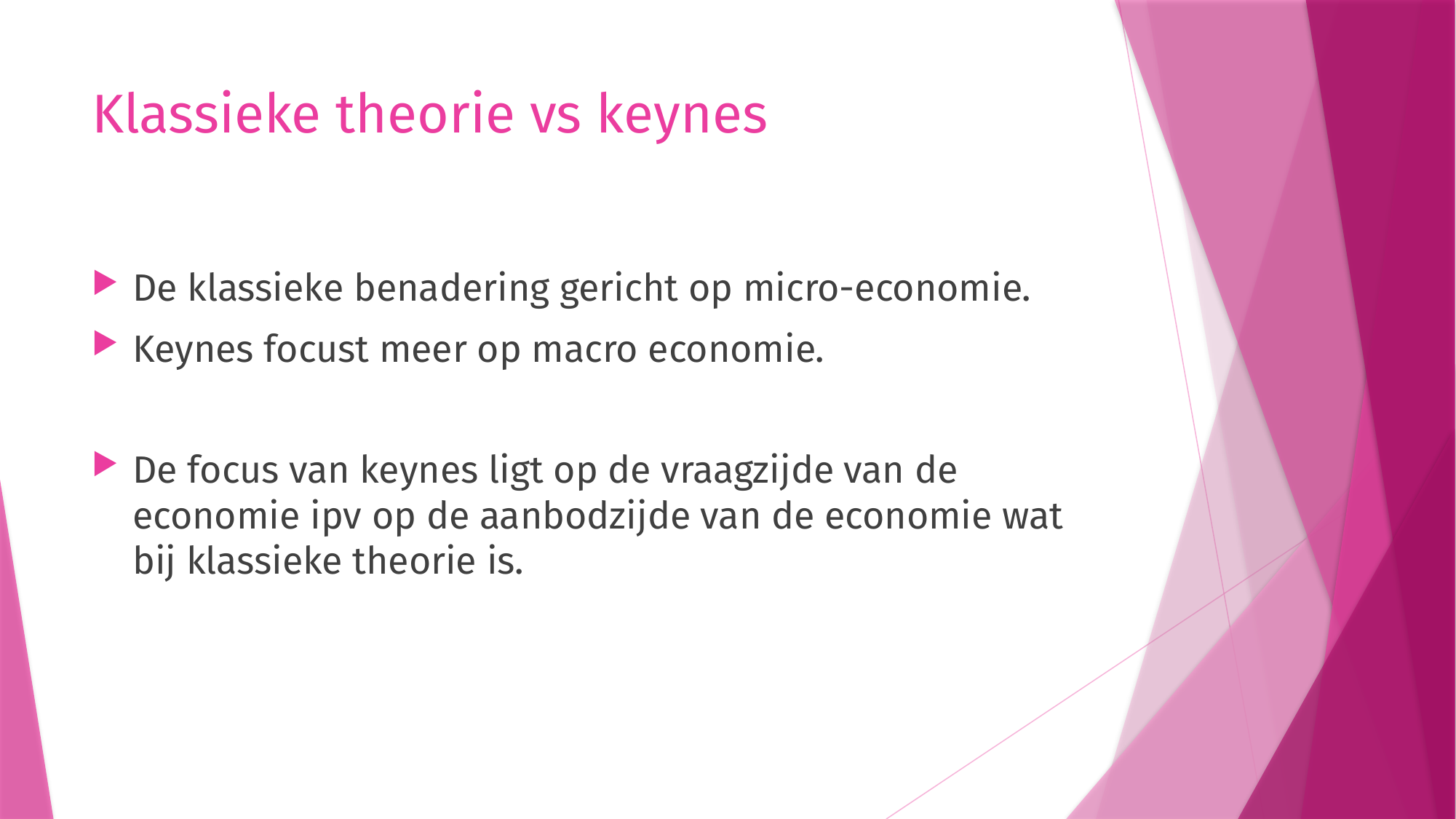

# Klassieke theorie vs keynes
De klassieke benadering gericht op micro-economie.
Keynes focust meer op macro economie.

De focus van keynes ligt op de vraagzijde van de economie ipv op de aanbodzijde van de economie wat bij klassieke theorie is.